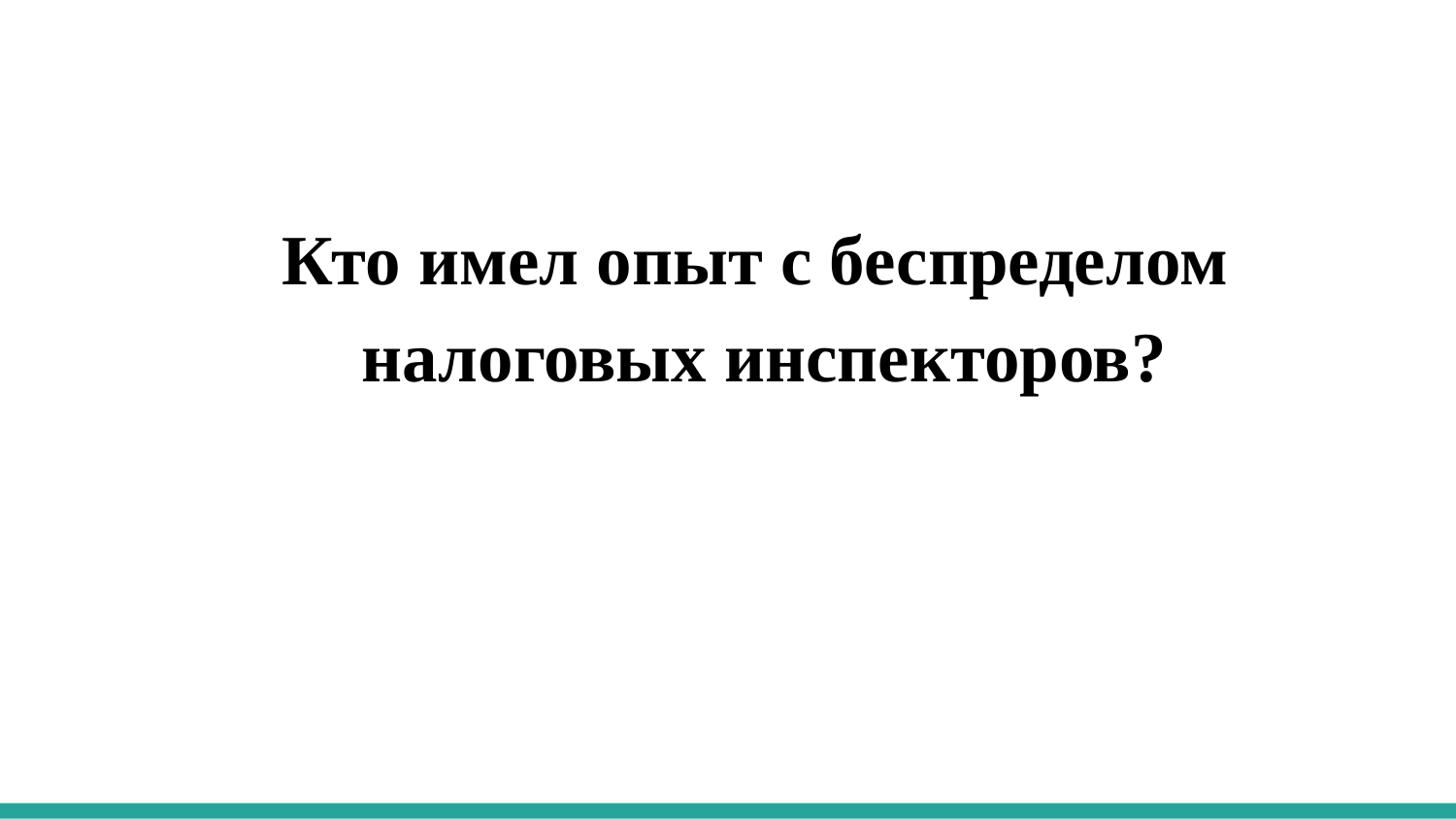

Кто имел опыт с беспределом
налоговых инспекторов?